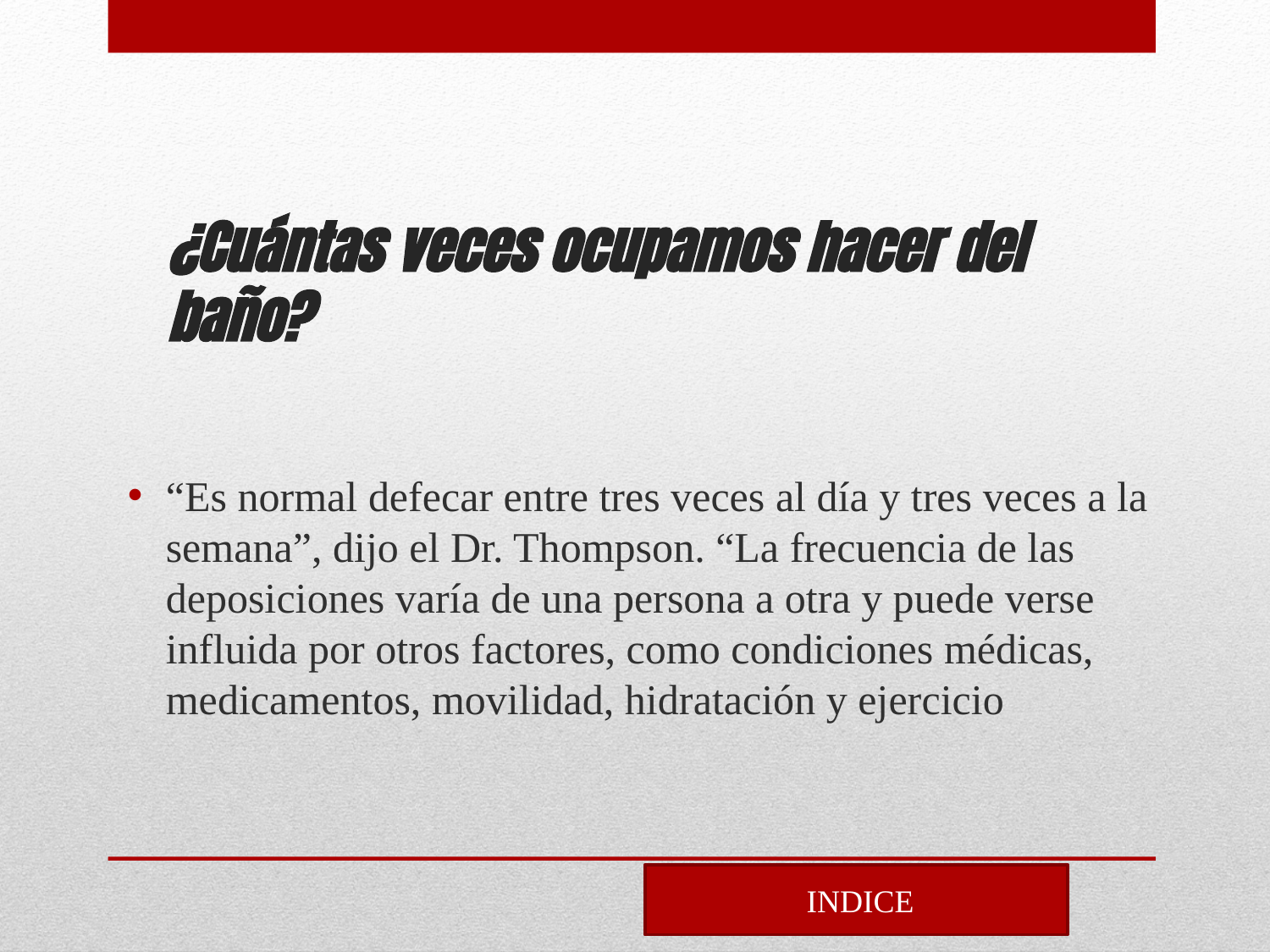

# ¿Cuántas veces ocupamos hacer del baño?
“Es normal defecar entre tres veces al día y tres veces a la semana”, dijo el Dr. Thompson. “La frecuencia de las deposiciones varía de una persona a otra y puede verse influida por otros factores, como condiciones médicas, medicamentos, movilidad, hidratación y ejercicio
 INDICE